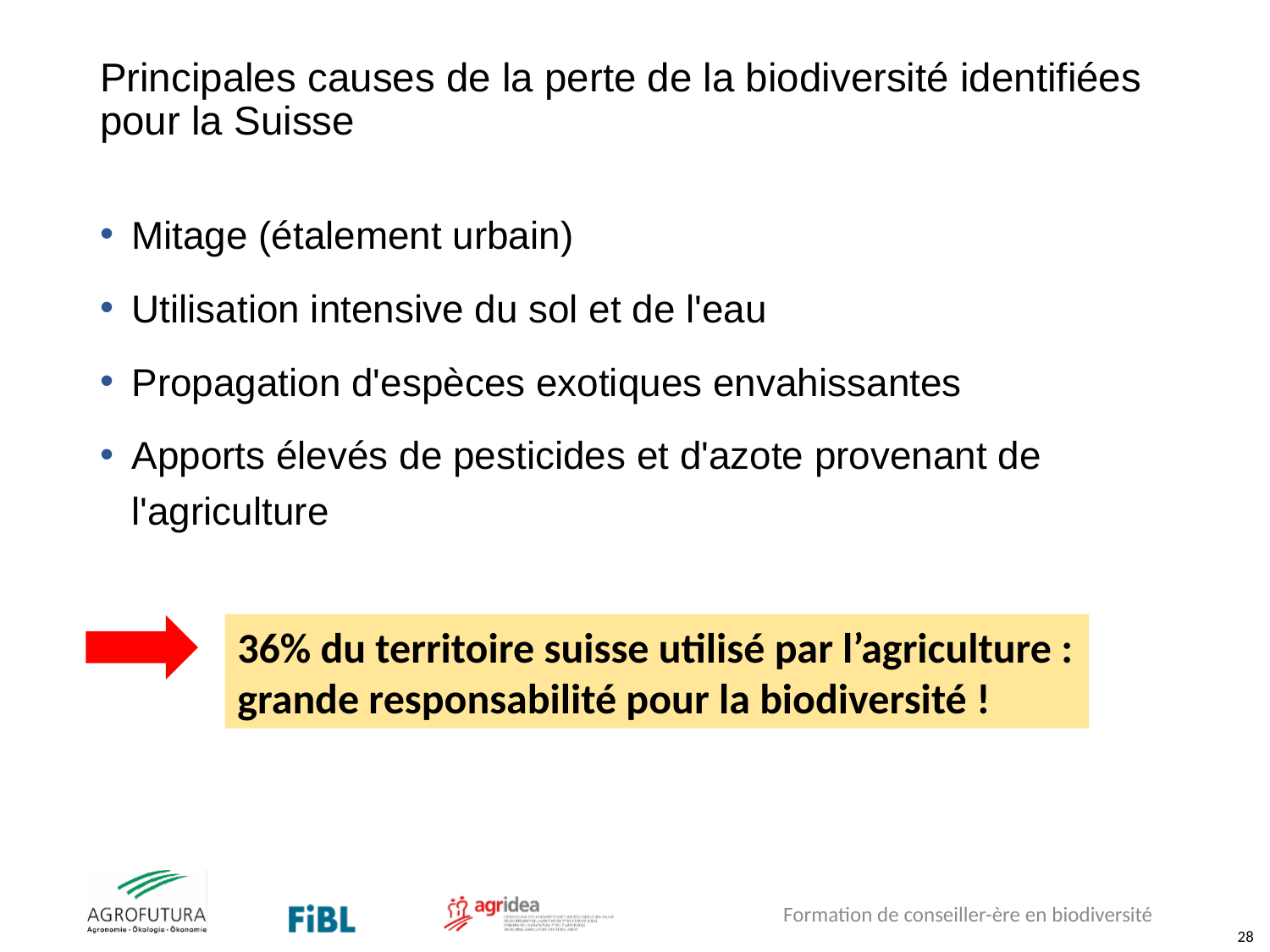

# Principales causes de la perte de la biodiversité identifiées pour la Suisse
Mitage (étalement urbain)
Utilisation intensive du sol et de l'eau
Propagation d'espèces exotiques envahissantes
Apports élevés de pesticides et d'azote provenant de l'agriculture
36% du territoire suisse utilisé par l’agriculture : grande responsabilité pour la biodiversité !

Formation de conseiller-ère en biodiversité